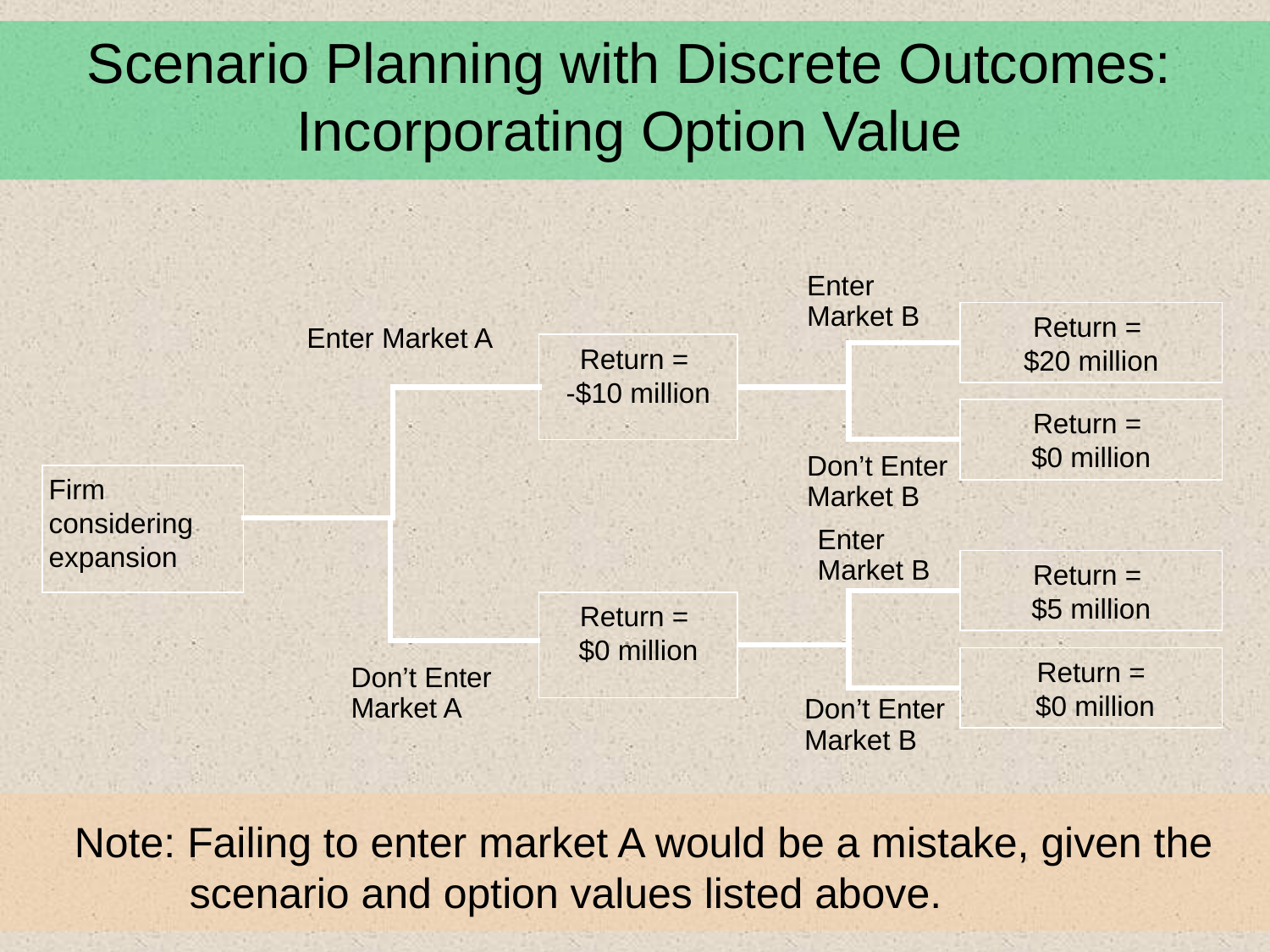

Scenario Planning with Discrete Outcomes:
Incorporating Option Value
Enter
Market B
Return =
$20 million
Enter Market A
Return =
-$10 million
Return =
$0 million
Don’t Enter
Market B
Firm considering expansion
Enter
Market B
Return =
$5 million
Return =
$0 million
Return =
 $0 million
Don’t Enter
Market A
Don’t Enter
Market B

 Note: Failing to enter market A would be a mistake, given the
	scenario and option values listed above.